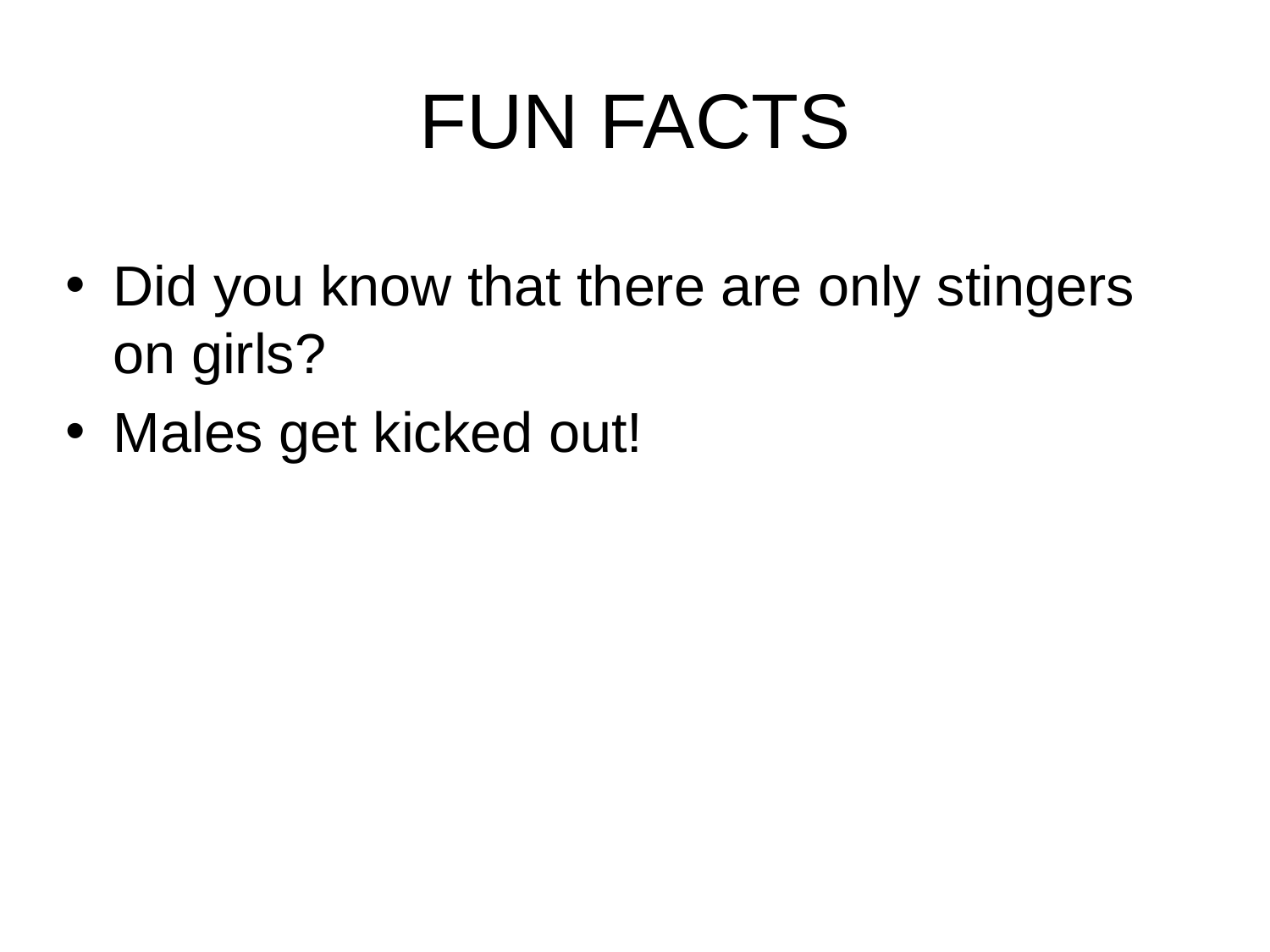

# FUN FACTS
Did you know that there are only stingers on girls?
Males get kicked out!